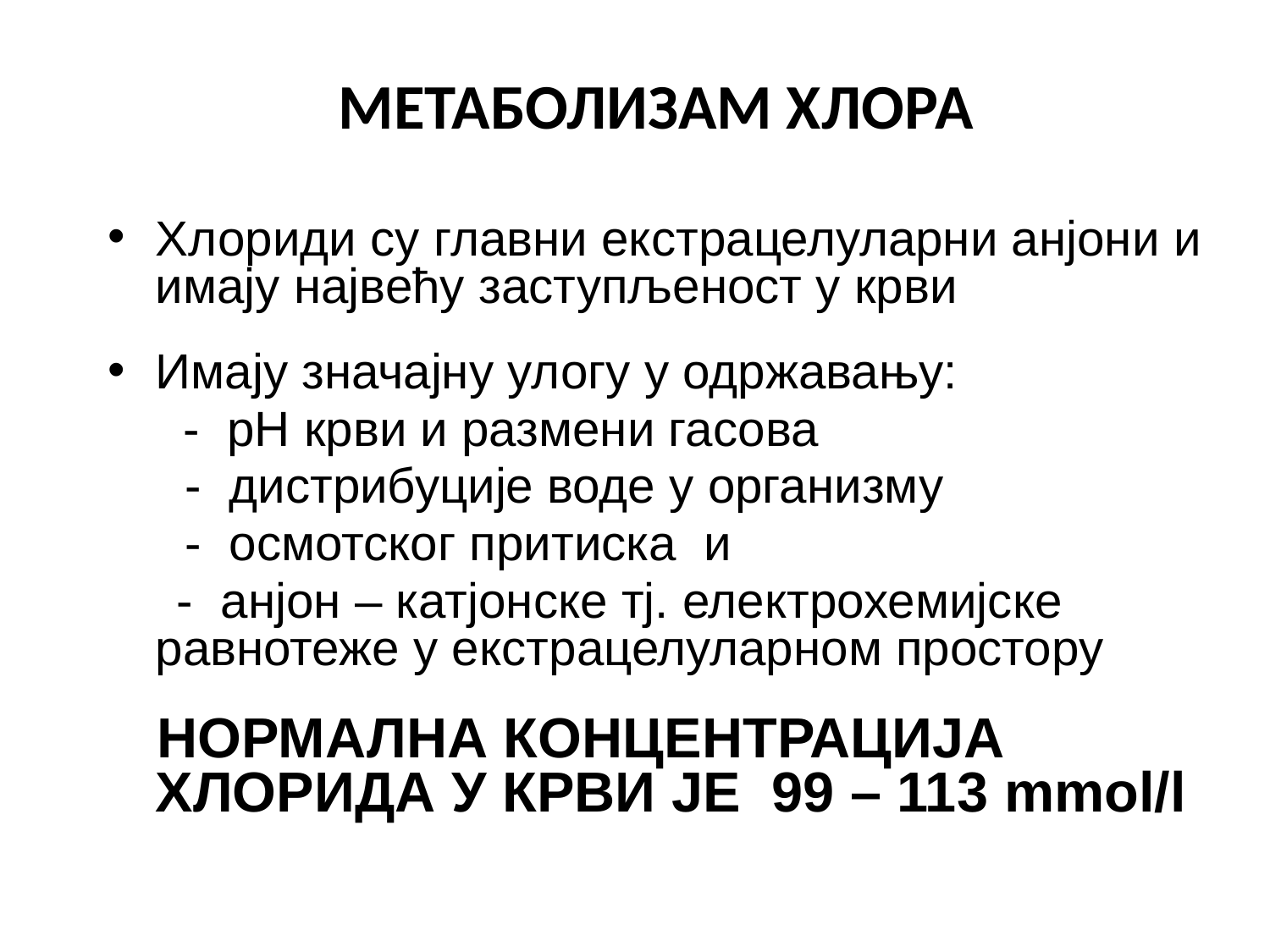

МЕТАБОЛИЗАМ ХЛОРА
Хлориди су главни екстрацелуларни анјони и имају највећу заступљеност у крви

Имају значајну улогу у одржавању:
	  -  pH крви и размени гасова
 -  дистрибуције воде у организму
 -  осмотског притиска  и
     -  анјон – катјонске тј. електрохемијске	равнотеже у екстрацелуларном простору

     НОРМАЛНА КОНЦЕНТРАЦИЈА ХЛОРИДА У КРВИ ЈЕ  99 – 113 mmol/l